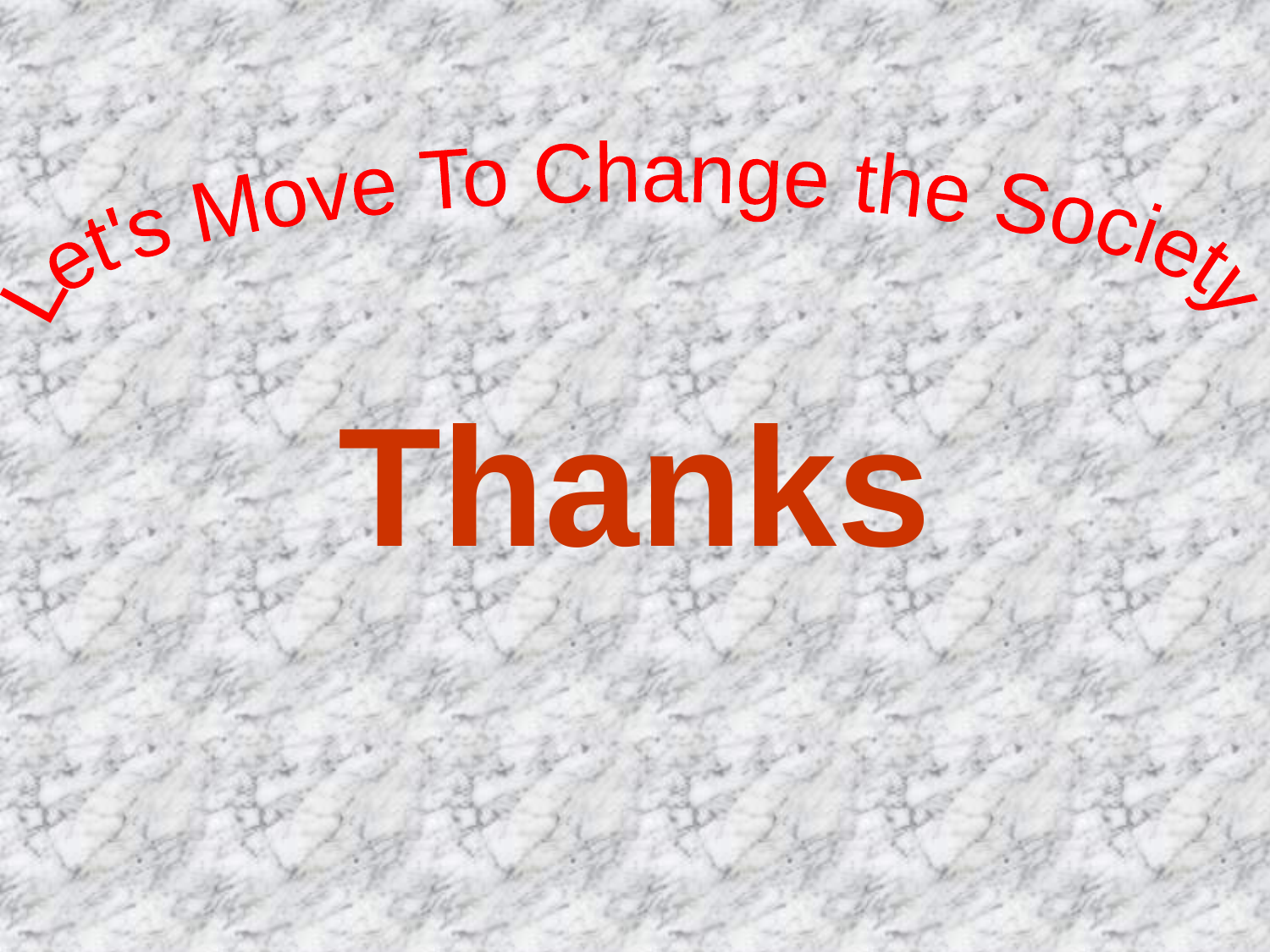

Let's Move To Change the Society
Thanks